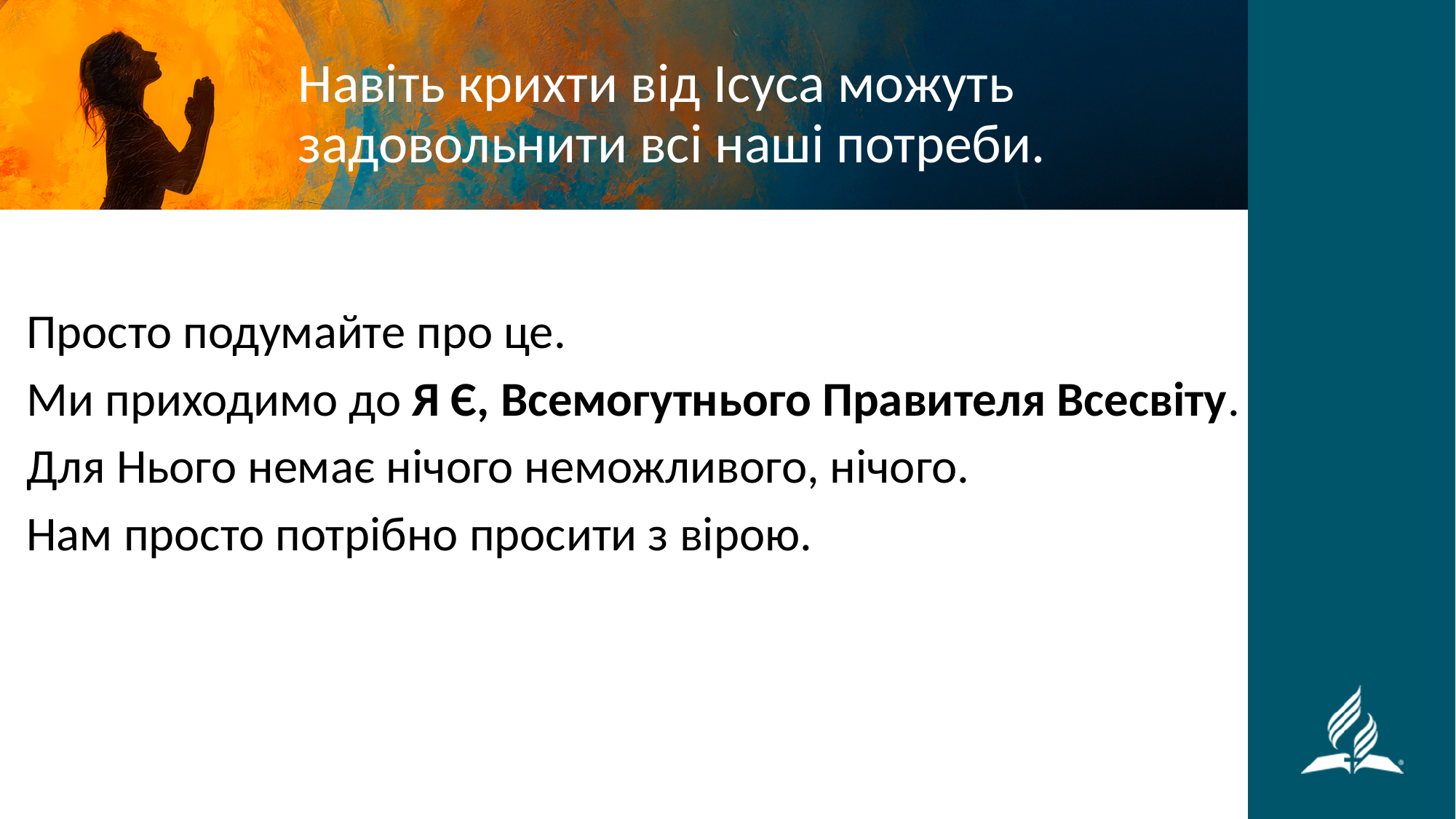

# Навіть крихти від Ісуса можуть задовольнити всі наші потреби.

Просто подумайте про це.
Ми приходимо до Я Є, Всемогутнього Правителя Всесвіту.
Для Нього немає нічого неможливого, нічого.
Нам просто потрібно просити з вірою.